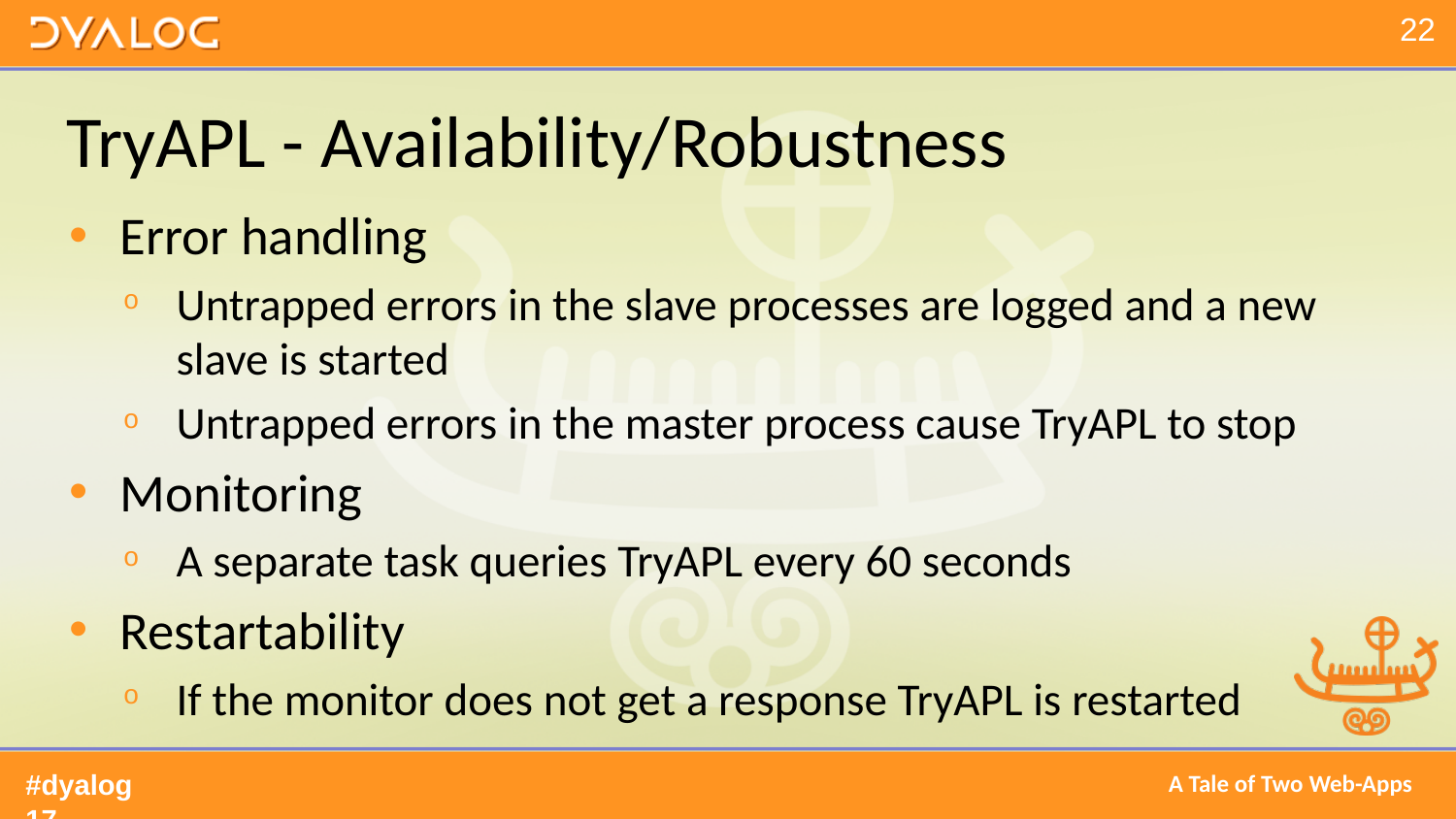

# TryAPL - Availability/Robustness
Error handling
Untrapped errors in the slave processes are logged and a new slave is started
Untrapped errors in the master process cause TryAPL to stop
Monitoring
A separate task queries TryAPL every 60 seconds
Restartability
If the monitor does not get a response TryAPL is restarted
A Tale of Two Web-Apps